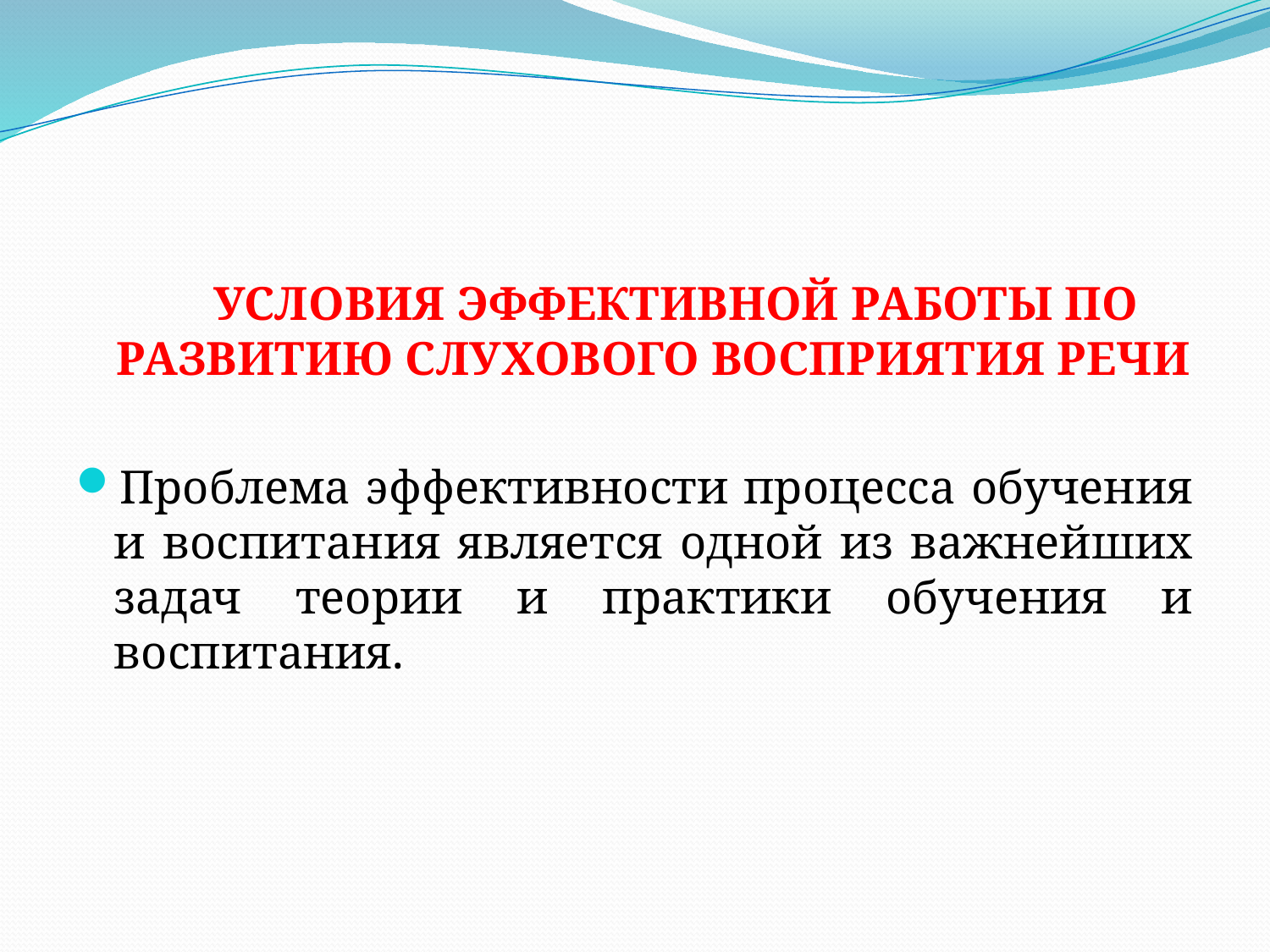

#
       УСЛОВИЯ ЭФФЕКТИВНОЙ РАБОТЫ ПО РАЗВИТИЮ СЛУХОВОГО ВОСПРИЯТИЯ РЕЧИ

Проблема эффективности процесса обучения и воспитания является одной из важнейших задач теории и практики обучения и воспитания.